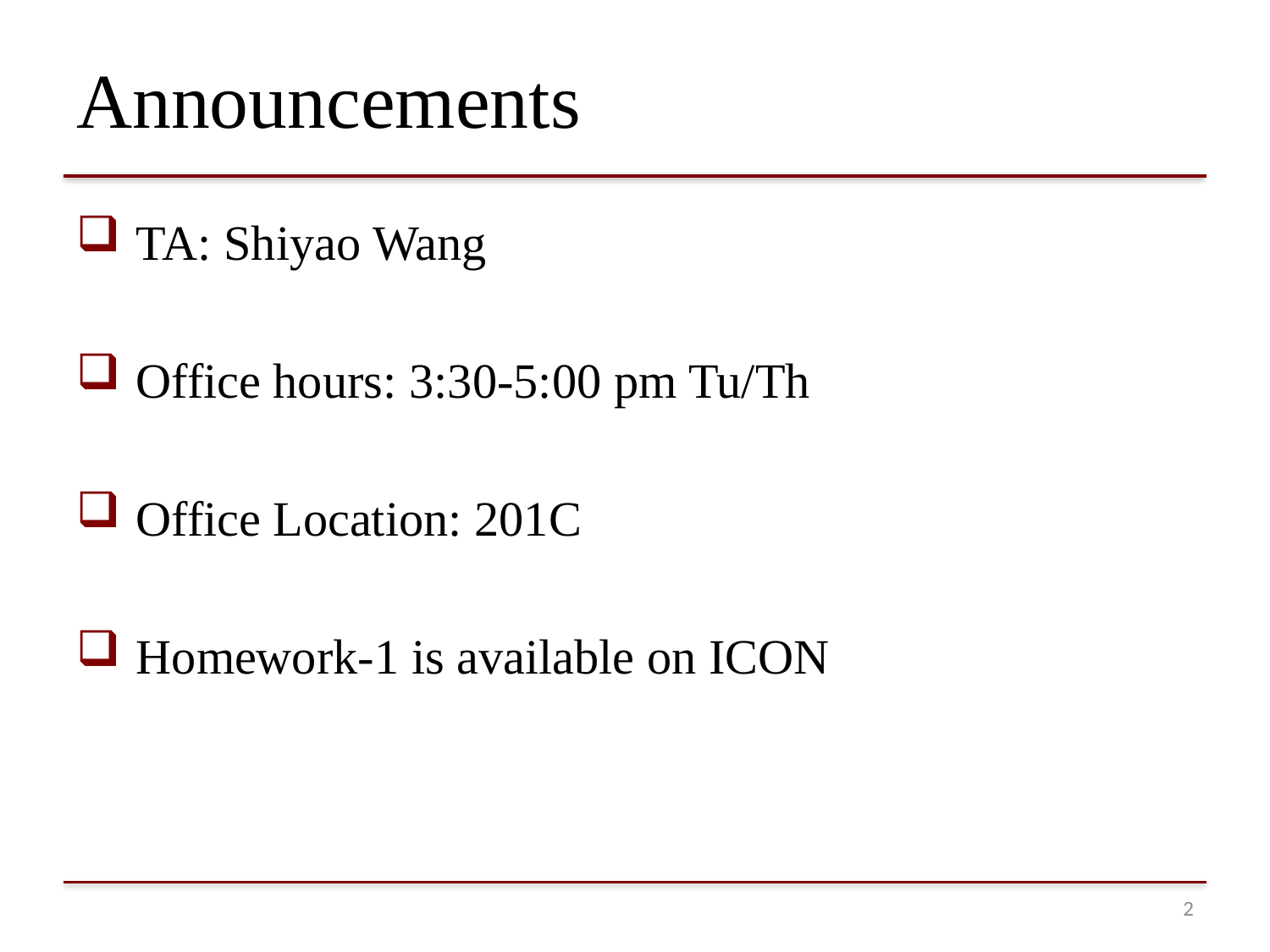

# Announcements
 TA: Shiyao Wang

 Office hours: 3:30-5:00 pm Tu/Th

 Office Location: 201C

 Homework-1 is available on ICON

2